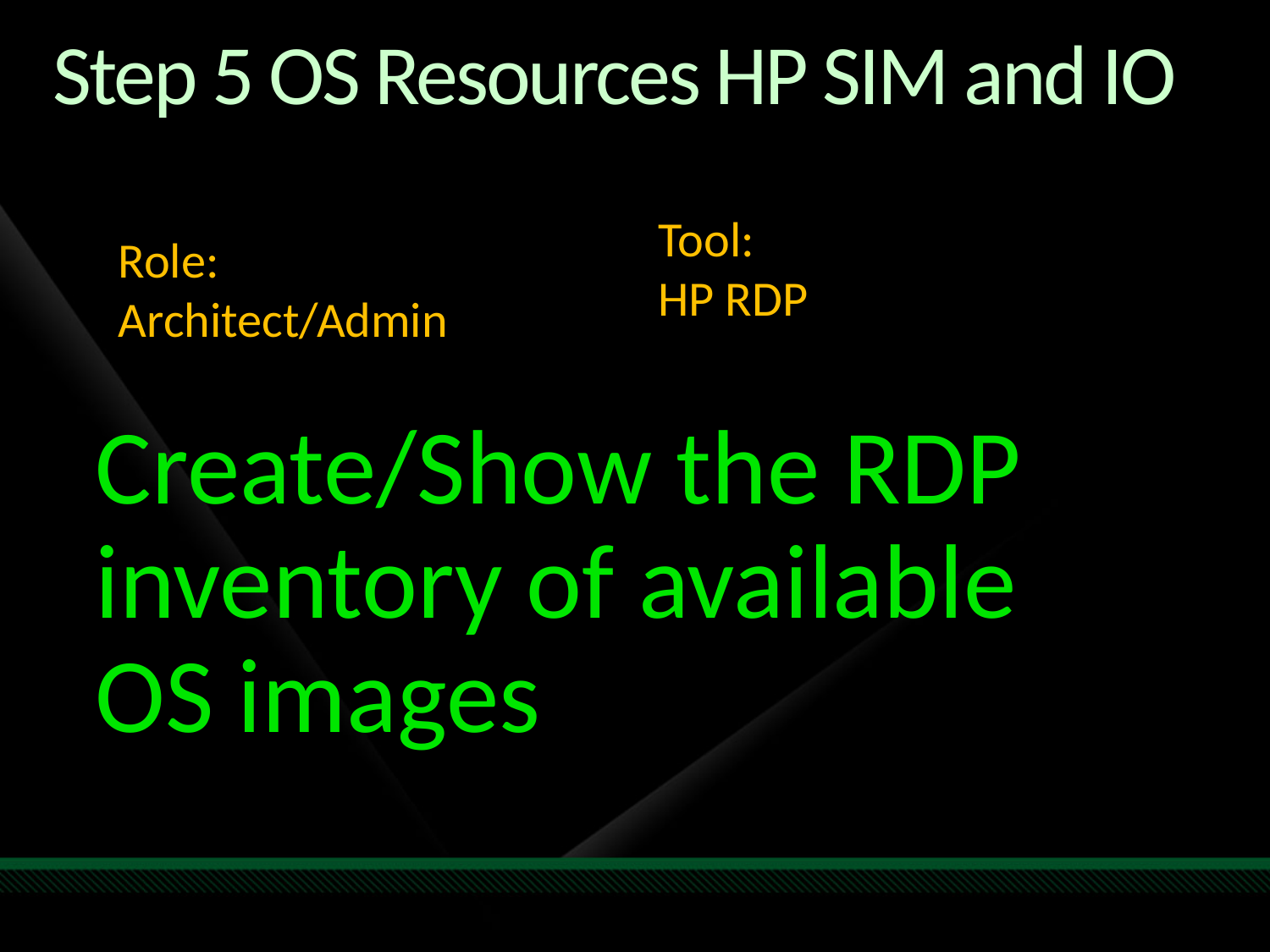

# Step 5 OS Resources HP SIM and IO
Tool:
HP RDP
Role:
Architect/Admin
Create/Show the RDP inventory of available
OS images